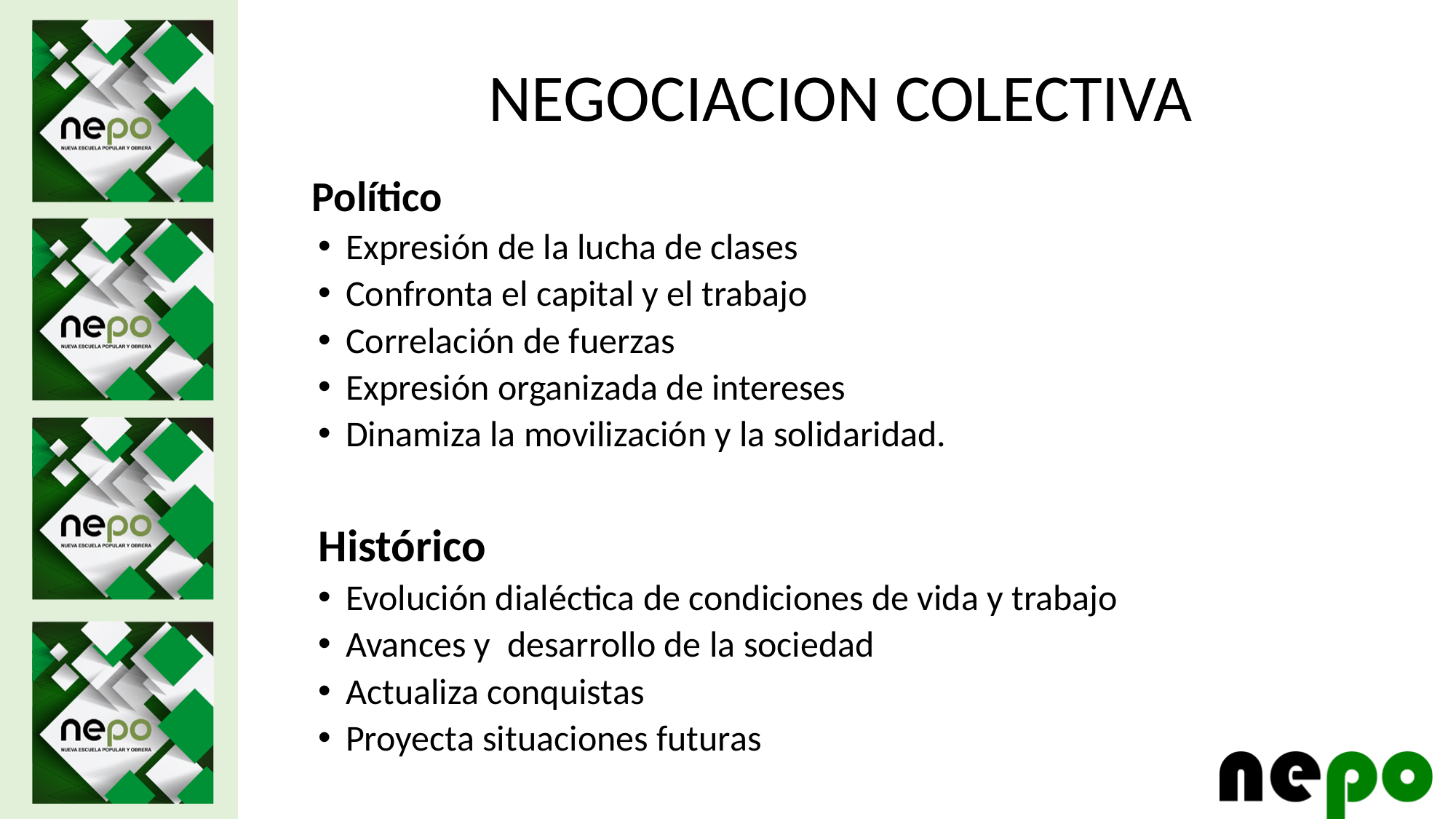

# NEGOCIACION COLECTIVA
     Político
Expresión de la lucha de clases
Confronta el capital y el trabajo
Correlación de fuerzas
Expresión organizada de intereses
Dinamiza la movilización y la solidaridad.

Histórico
Evolución dialéctica de condiciones de vida y trabajo
Avances y  desarrollo de la sociedad
Actualiza conquistas
Proyecta situaciones futuras